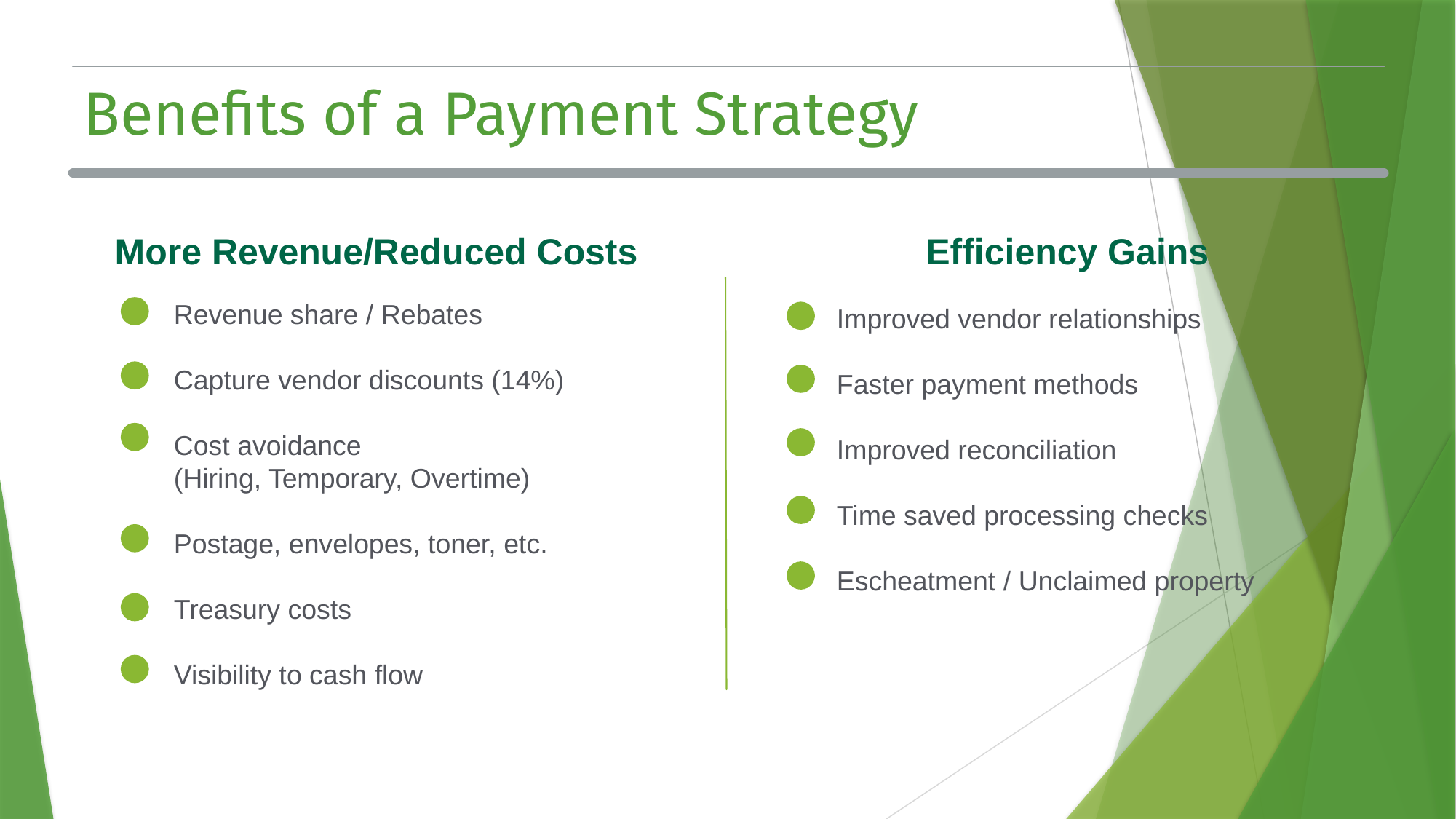

# Benefits of a Payment Strategy
More Revenue/Reduced Costs
Efficiency Gains

Revenue share / Rebates
Capture vendor discounts (14%)
Cost avoidance
(Hiring, Temporary, Overtime)
Postage, envelopes, toner, etc.
Treasury costs
Visibility to cash flow

Improved vendor relationships

Faster payment methods

Improved reconciliation

Time saved processing checks

Escheatment / Unclaimed property